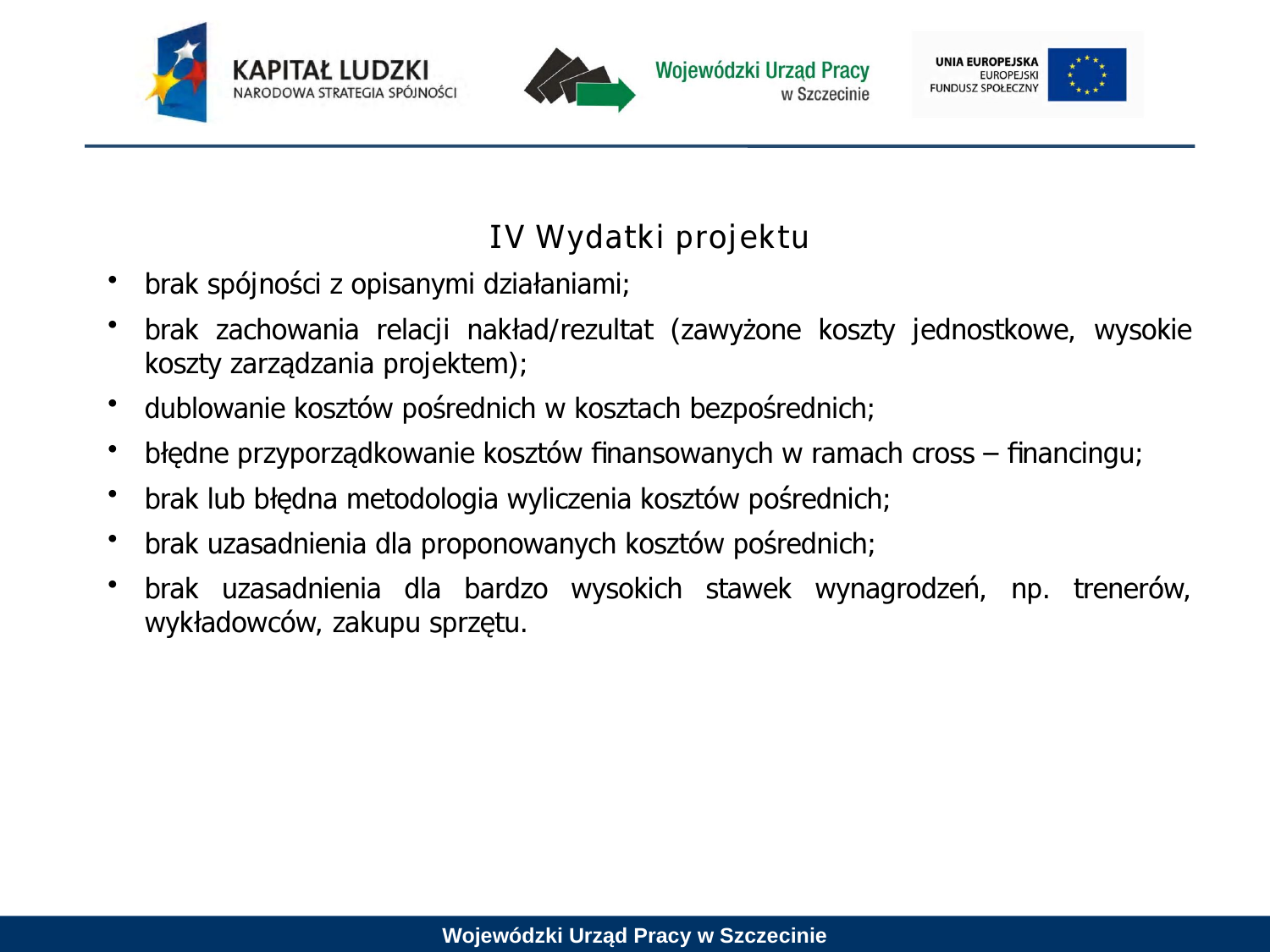

IV Wydatki projektu
brak spójności z opisanymi działaniami;
brak zachowania relacji nakład/rezultat (zawyżone koszty jednostkowe, wysokie koszty zarządzania projektem);
dublowanie kosztów pośrednich w kosztach bezpośrednich;
błędne przyporządkowanie kosztów finansowanych w ramach cross – financingu;
brak lub błędna metodologia wyliczenia kosztów pośrednich;
brak uzasadnienia dla proponowanych kosztów pośrednich;
brak uzasadnienia dla bardzo wysokich stawek wynagrodzeń, np. trenerów, wykładowców, zakupu sprzętu.